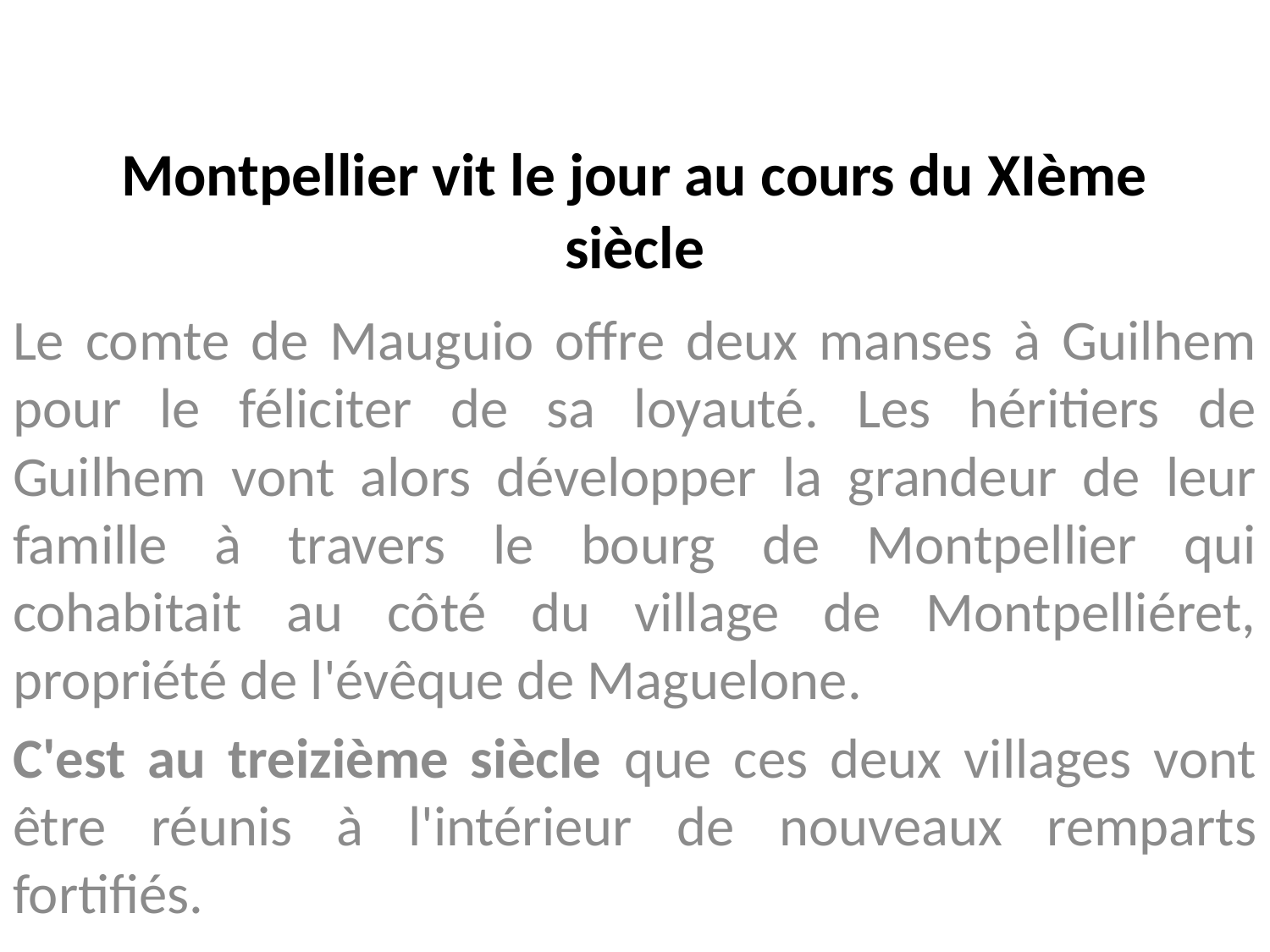

# Montpellier vit le jour au cours du XIème siècle
Le comte de Mauguio offre deux manses à Guilhem pour le féliciter de sa loyauté. Les héritiers de Guilhem vont alors développer la grandeur de leur famille à travers le bourg de Montpellier qui cohabitait au côté du village de Montpelliéret, propriété de l'évêque de Maguelone.
C'est au treizième siècle que ces deux villages vont être réunis à l'intérieur de nouveaux remparts fortifiés.